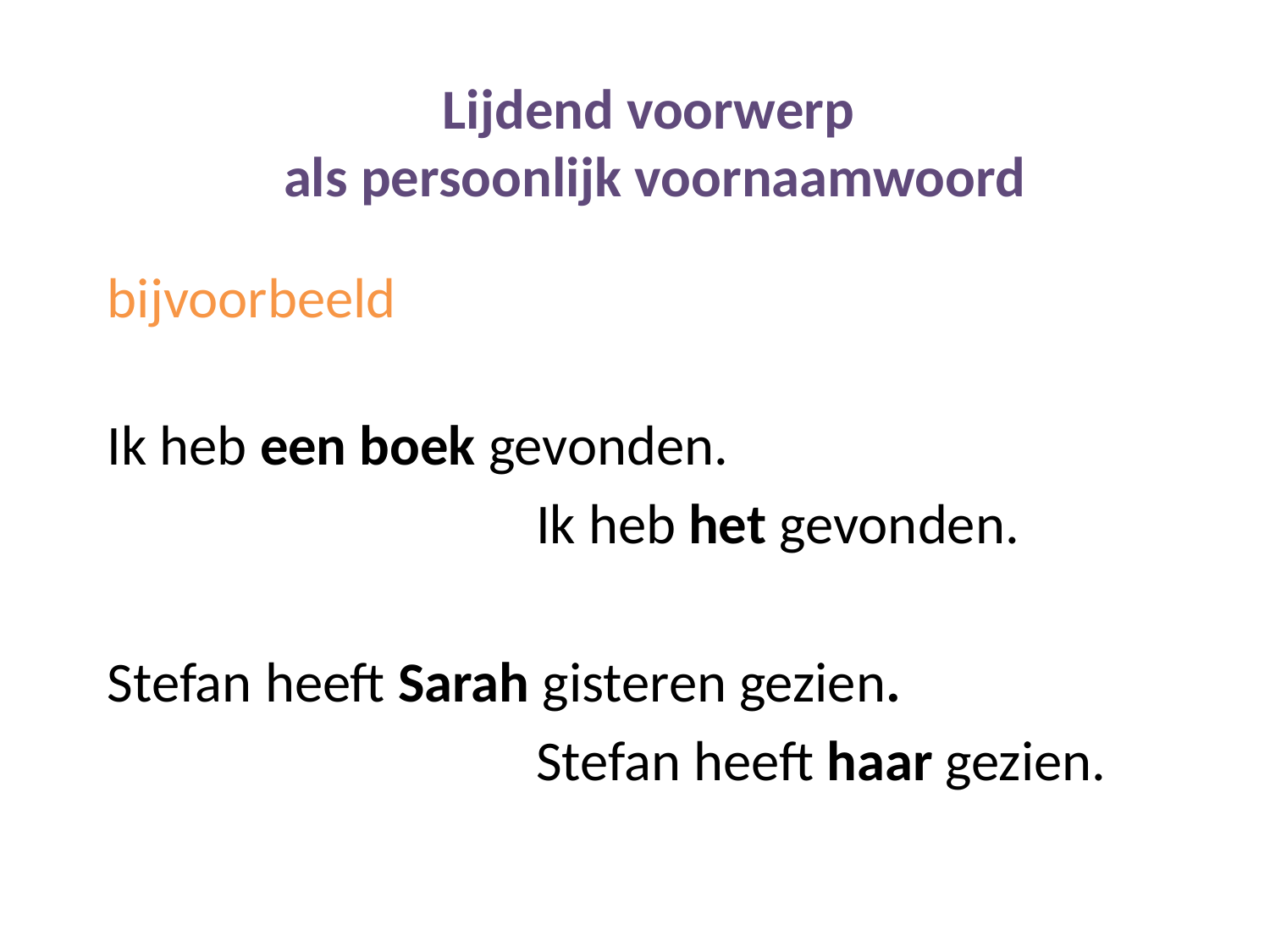

Lijdend voorwerp
als persoonlijk voornaamwoord

bijvoorbeeld
Ik heb een boek gevonden.
 				Ik heb het gevonden.

Stefan heeft Sarah gisteren gezien.
				Stefan heeft haar gezien.